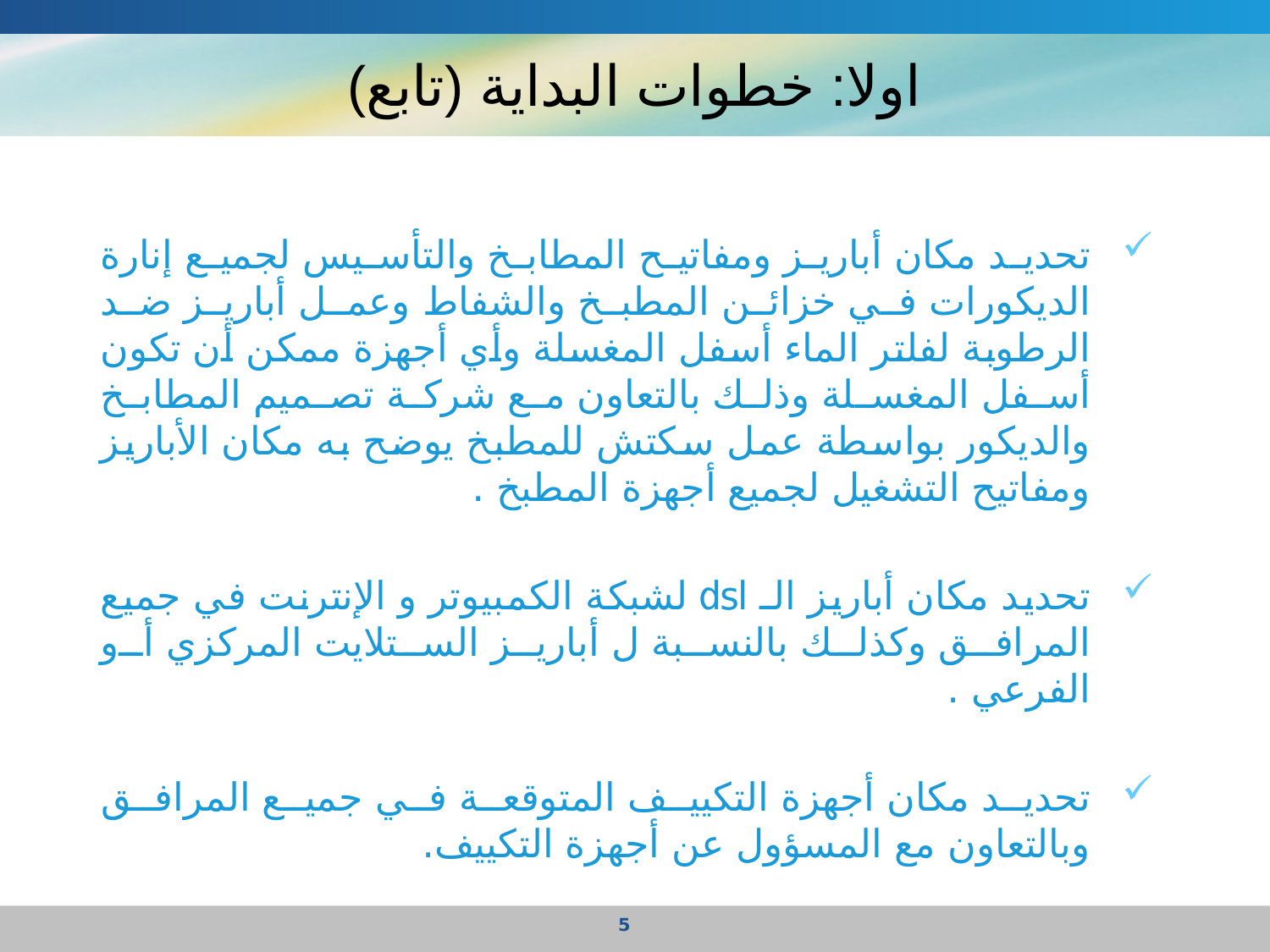

# اولا: خطوات البداية (تابع)

تحديد مكان أباريز ومفاتيح المطابخ والتأسيس لجميع إنارة الديكورات في خزائن المطبخ والشفاط وعمل أباريز ضد الرطوبة لفلتر الماء أسفل المغسلة وأي أجهزة ممكن أن تكون أسفل المغسلة وذلك بالتعاون مع شركة تصميم المطابخ والديكور بواسطة عمل سكتش للمطبخ يوضح به مكان الأباريز ومفاتيح التشغيل لجميع أجهزة المطبخ .

تحديد مكان أباريز الـ dsl لشبكة الكمبيوتر و الإنترنت في جميع المرافق وكذلك بالنسبة ل أباريز الستلايت المركزي أو الفرعي .

تحديد مكان أجهزة التكييف المتوقعة في جميع المرافق وبالتعاون مع المسؤول عن أجهزة التكييف.
5